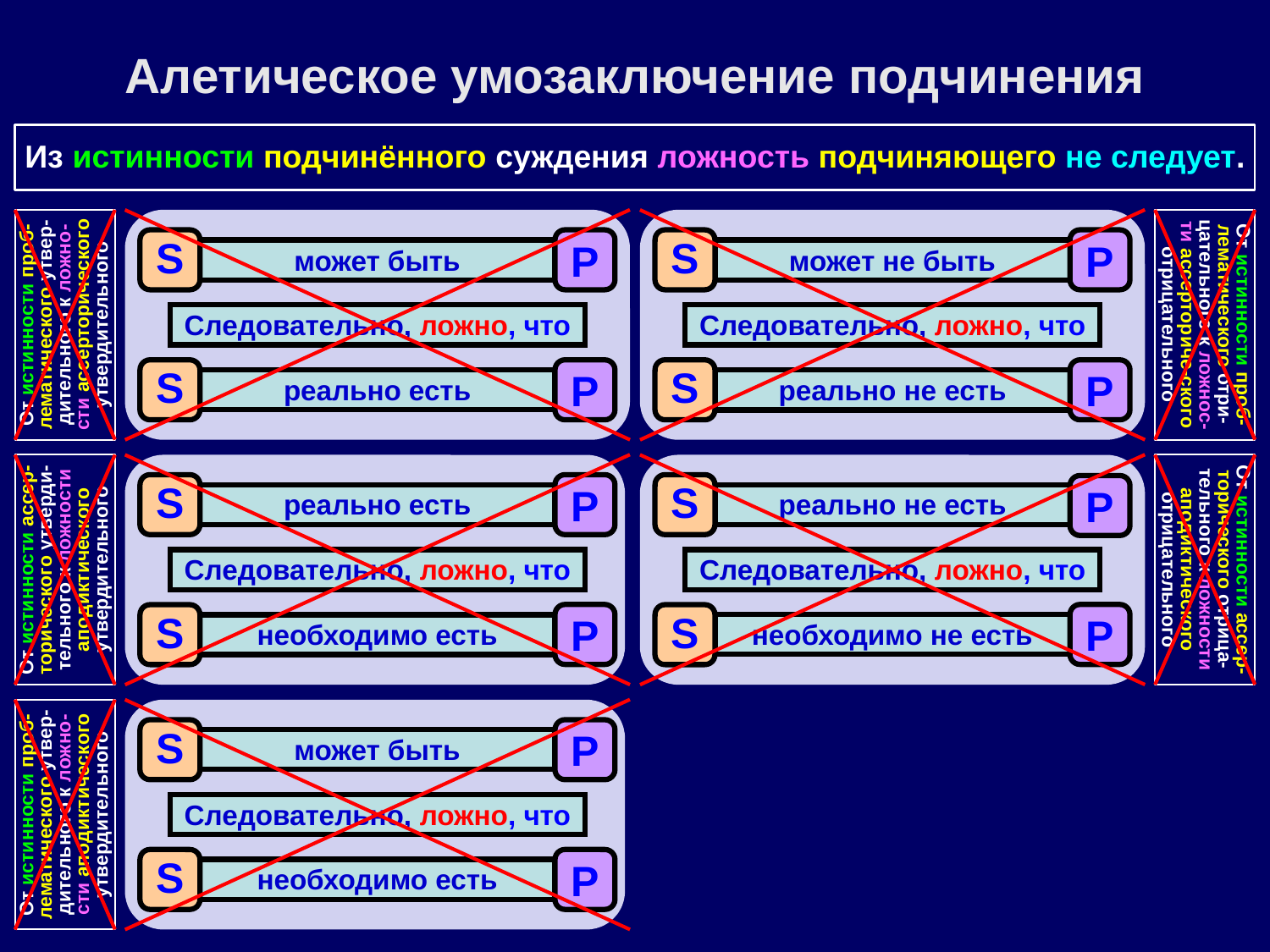

Алетическое умозаключение подчинения
Из истинности подчинённого суждения ложность подчиняющего не следует.

S
P
S
P
может быть
может не быть
От истинности проб-лематического утвер-дительного к ложно-сти ассерторического утвердительного
От истинности проб-лематического отри-цательного к ложнос-ти ассерториче-ского отрицательного
Следовательно, ложно, что
Следовательно, ложно, что
S
P
S
P
реально есть
реально не есть

S
P
S
P
реально есть
реально не есть
От истинности ассер-торического утверди-тельного к ложности аподиктического утвердительного
От истинности ассер-торического отрица-тельного к ложности аподиктического отрицательного
Следовательно, ложно, что
Следовательно, ложно, что
P
P
S
S
необходимо не есть
необходимо есть

S
P
может быть
От истинности проб-лематического утвер-дительного к ложно-сти аподиктического утвердительного
Следовательно, ложно, что
S
P
необходимо есть